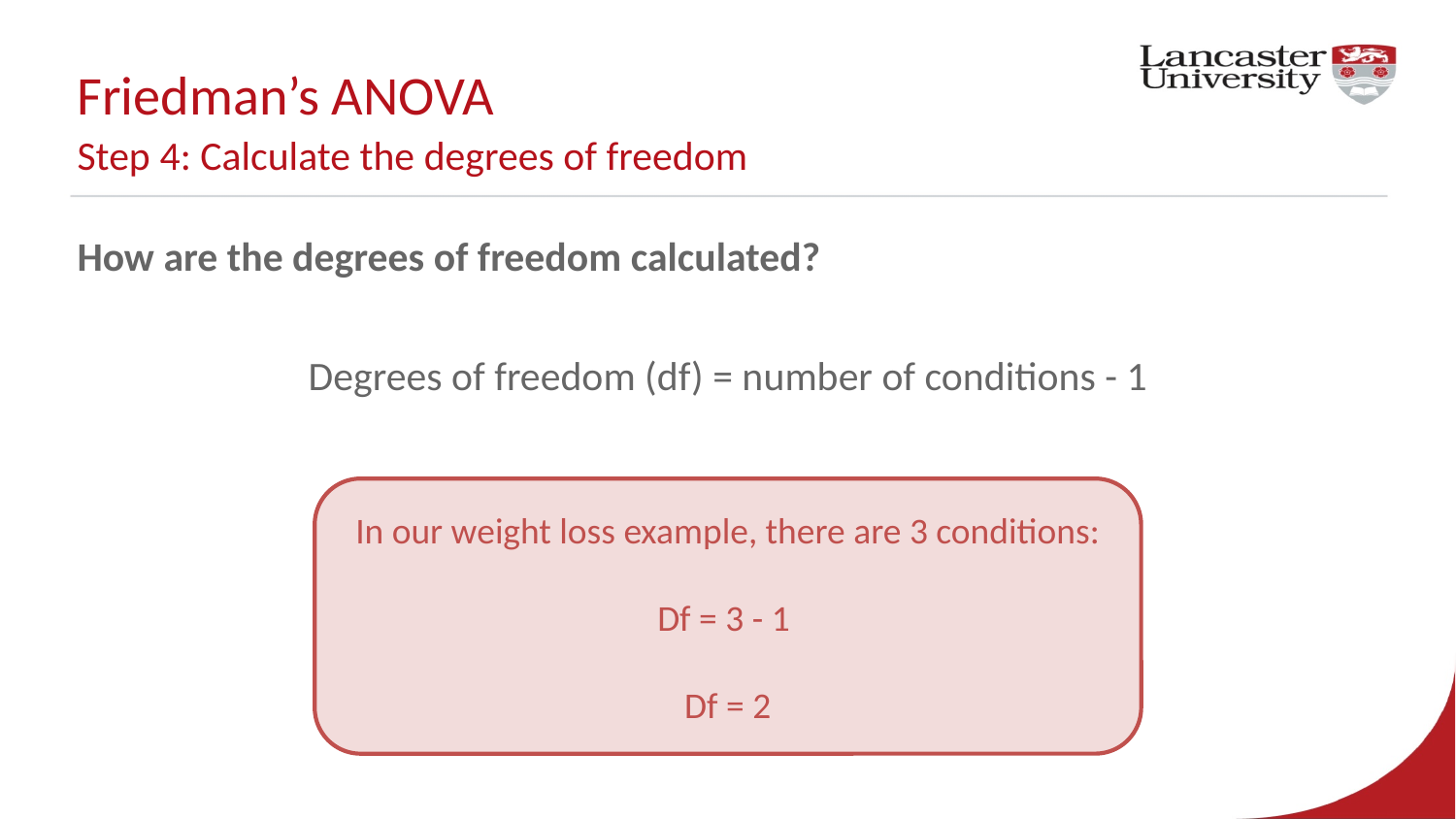

# Friedman’s ANOVA Step 4: Calculate the degrees of freedom
How are the degrees of freedom calculated?

Degrees of freedom (df) = number of conditions - 1

In our weight loss example, there are 3 conditions:

Df = 3 - 1

Df = 2